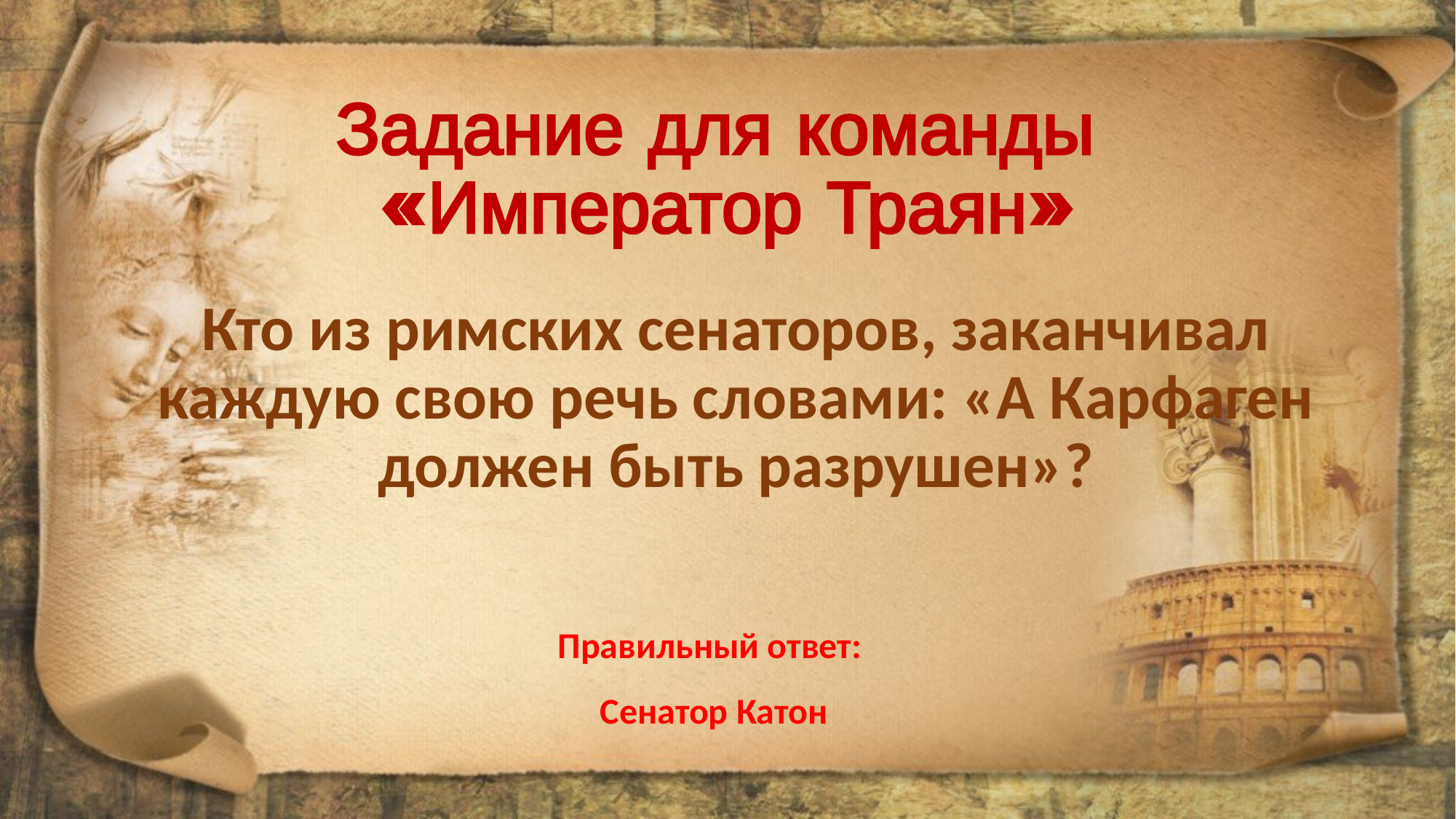

# Задание для команды «Император Траян»
Кто из римских сенаторов, заканчивал каждую свою речь словами: «А Карфаген должен быть разрушен»?
Правильный ответ:
Сенатор Катон